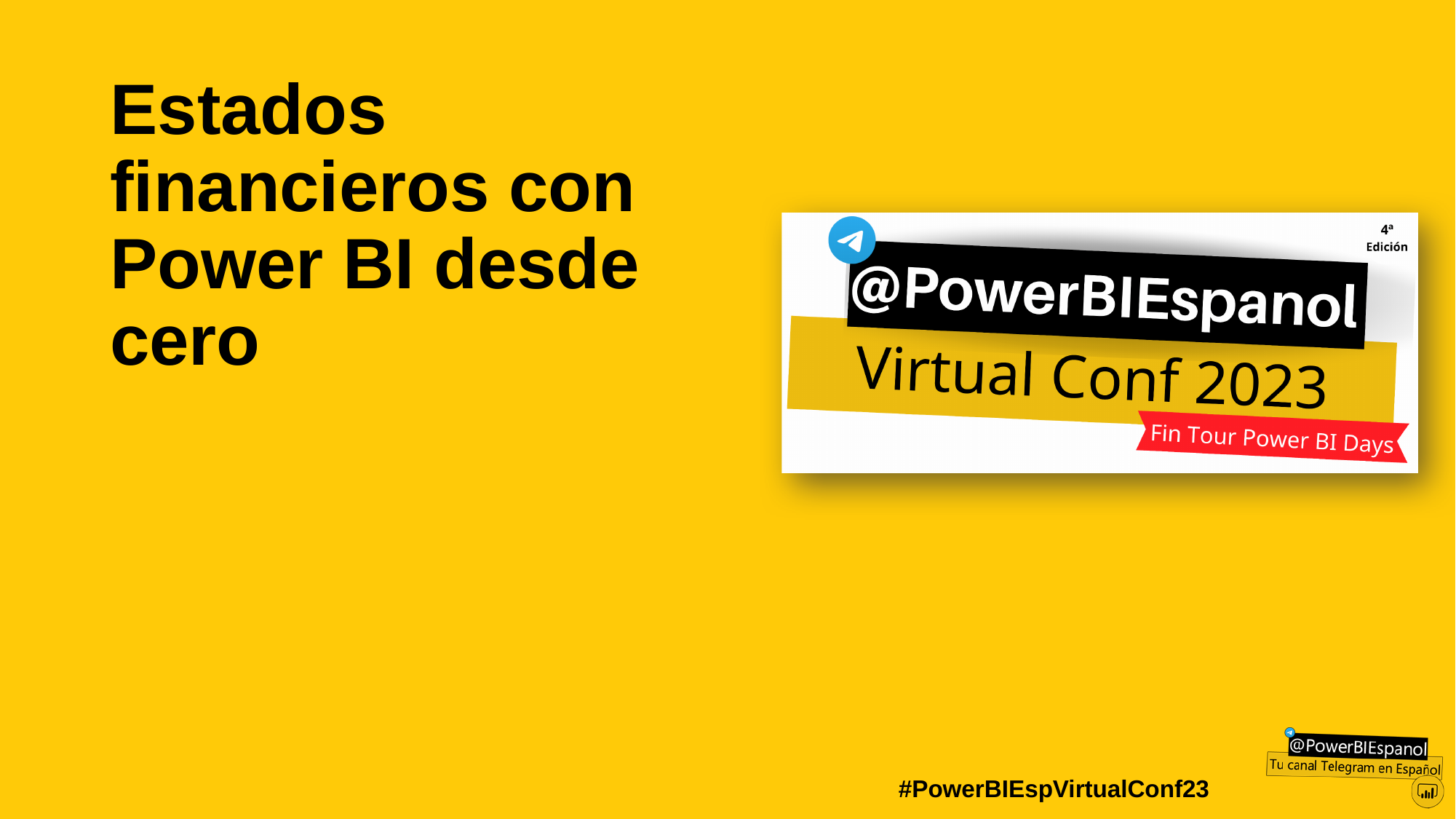

# Estados financieros con Power BI desde cero